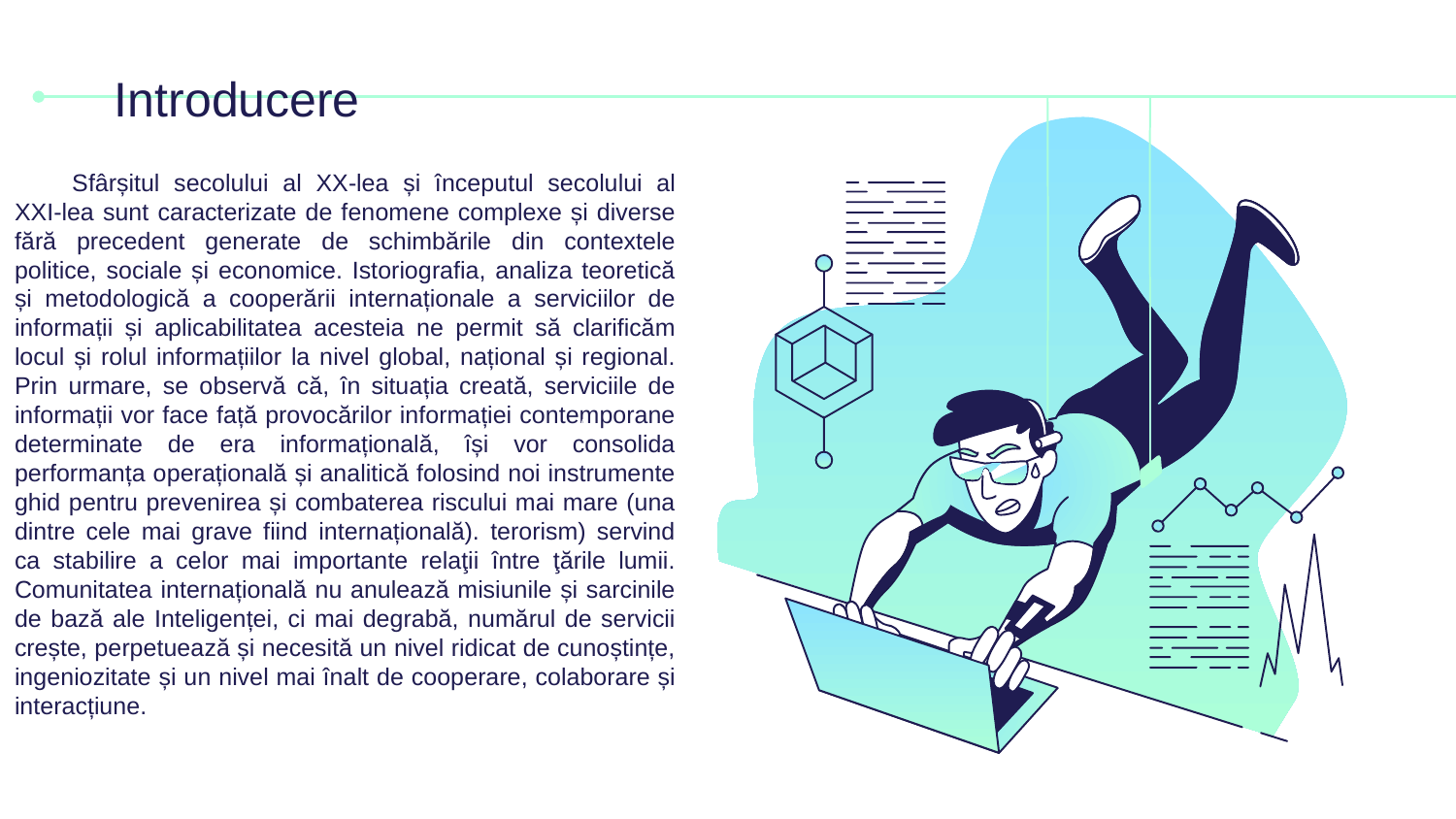

# Introducere

Sfârșitul secolului al XX-lea și începutul secolului al XXI-lea sunt caracterizate de fenomene complexe și diverse fără precedent generate de schimbările din contextele politice, sociale și economice. Istoriografia, analiza teoretică și metodologică a cooperării internaționale a serviciilor de informații și aplicabilitatea acesteia ne permit să clarificăm locul și rolul informațiilor la nivel global, național și regional. Prin urmare, se observă că, în situația creată, serviciile de informații vor face față provocărilor informației contemporane determinate de era informațională, își vor consolida performanța operațională și analitică folosind noi instrumente ghid pentru prevenirea și combaterea riscului mai mare (una dintre cele mai grave fiind internațională). terorism) servind ca stabilire a celor mai importante relaţii între ţările lumii. Comunitatea internațională nu anulează misiunile și sarcinile de bază ale Inteligenței, ci mai degrabă, numărul de servicii crește, perpetuează și necesită un nivel ridicat de cunoștințe, ingeniozitate și un nivel mai înalt de cooperare, colaborare și interacțiune.